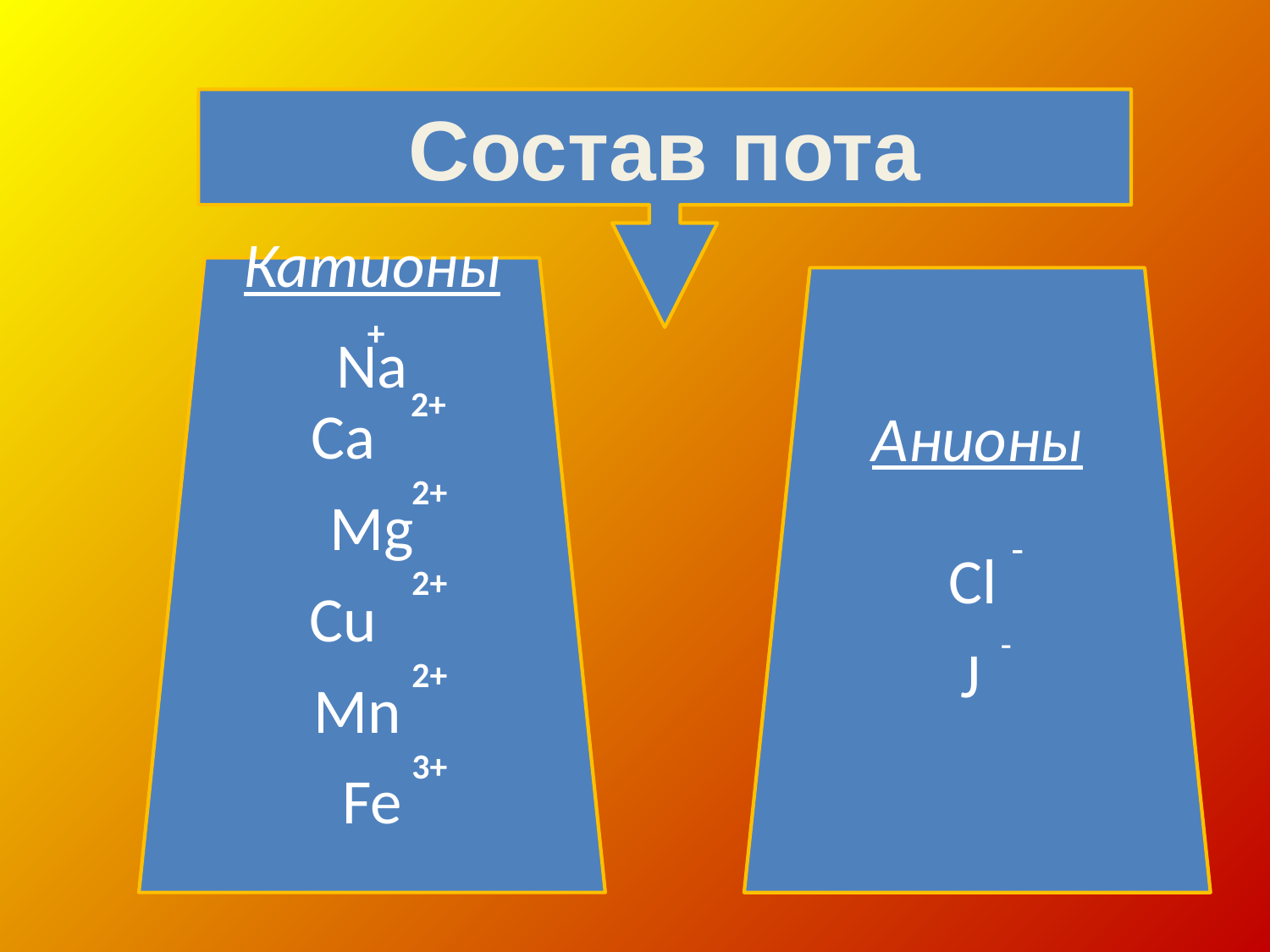

Состав пота
Катионы

 +
Na
              2+
Ca
        2+
Mg
        2+
Cu
        2+
Mn
        3+
Fe

Анионы

          −
Cl

        −
J